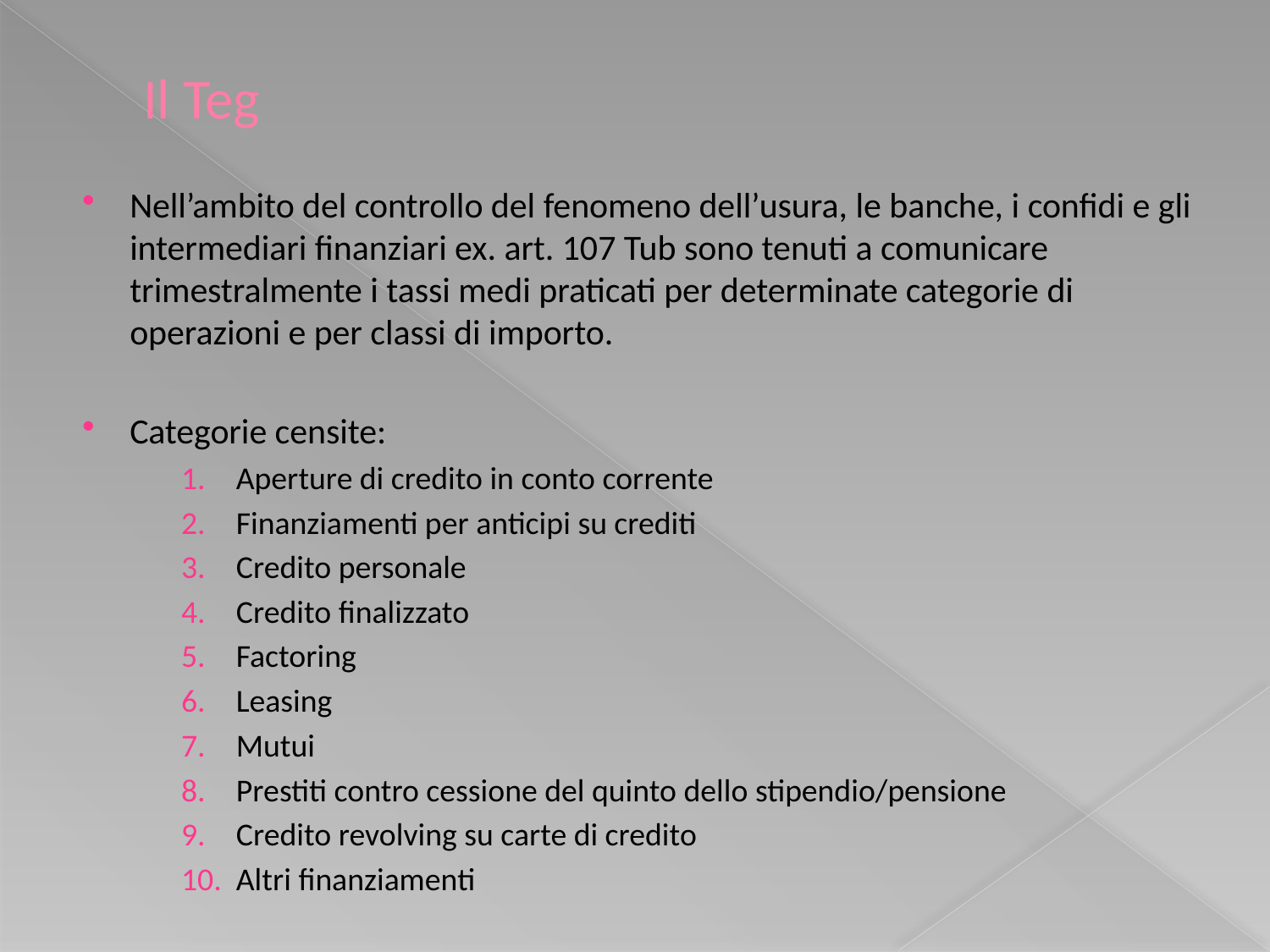

# Il Teg
Nell’ambito del controllo del fenomeno dell’usura, le banche, i confidi e gli intermediari finanziari ex. art. 107 Tub sono tenuti a comunicare trimestralmente i tassi medi praticati per determinate categorie di operazioni e per classi di importo.

Categorie censite:
Aperture di credito in conto corrente
Finanziamenti per anticipi su crediti
Credito personale
Credito finalizzato
Factoring
Leasing
Mutui
Prestiti contro cessione del quinto dello stipendio/pensione
Credito revolving su carte di credito
Altri finanziamenti